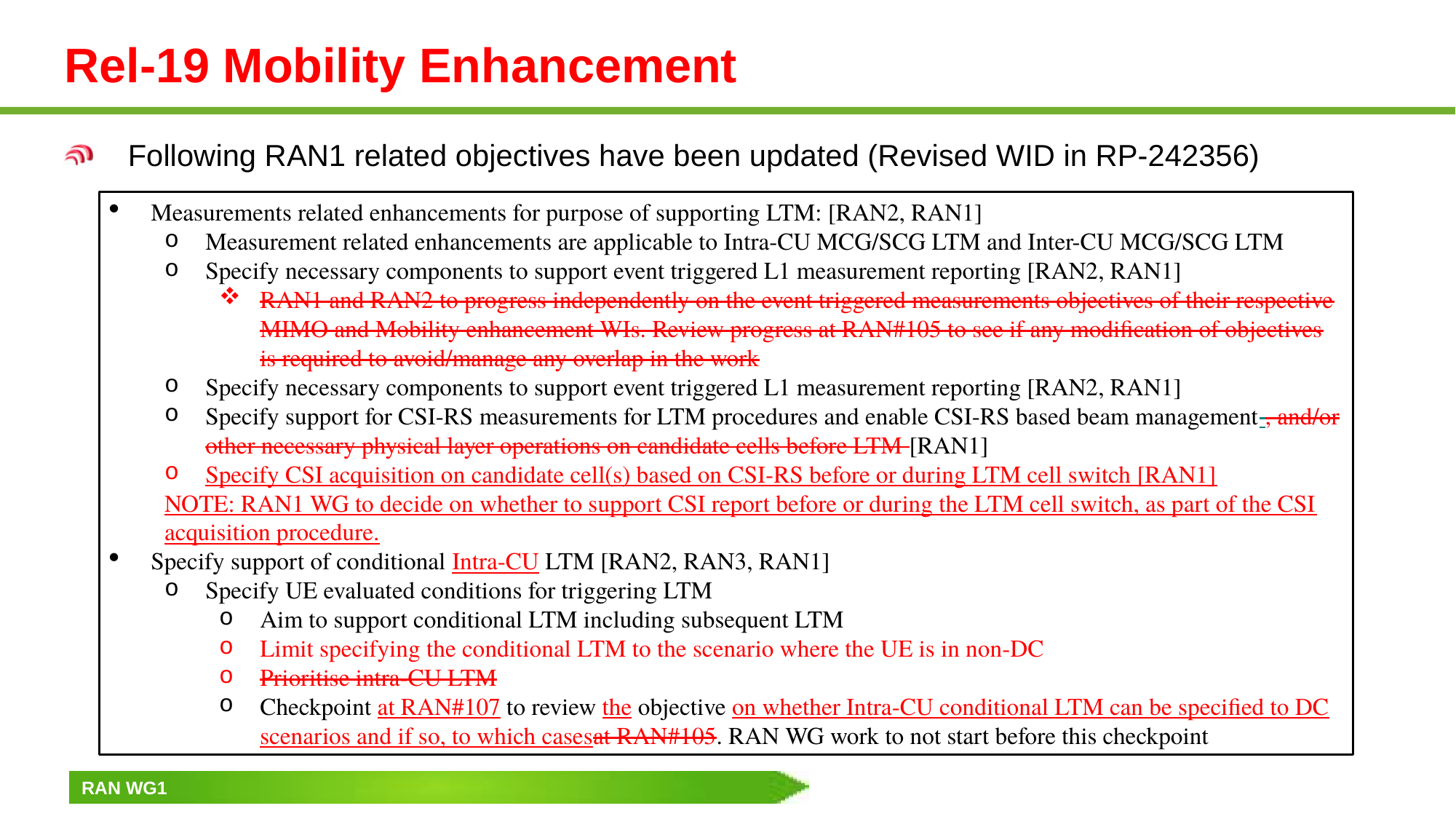

# Rel-19 Mobility Enhancement
Following RAN1 related objectives have been updated (Revised WID in RP-242356)

Measurements related enhancements for purpose of supporting LTM: [RAN2, RAN1]
Measurement related enhancements are applicable to Intra-CU MCG/SCG LTM and Inter-CU MCG/SCG LTM
Specify necessary components to support event triggered L1 measurement reporting [RAN2, RAN1]
RAN1 and RAN2 to progress independently on the event triggered measurements objectives of their respective MIMO and Mobility enhancement WIs. Review progress at RAN#105 to see if any modification of objectives is required to avoid/manage any overlap in the work
Specify necessary components to support event triggered L1 measurement reporting [RAN2, RAN1]
Specify support for CSI-RS measurements for LTM procedures and enable CSI-RS based beam management , and/or other necessary physical layer operations on candidate cells before LTM [RAN1]
Specify CSI acquisition on candidate cell(s) based on CSI-RS before or during LTM cell switch [RAN1]
NOTE: RAN1 WG to decide on whether to support CSI report before or during the LTM cell switch, as part of the CSI acquisition procedure.
Specify support of conditional Intra-CU LTM [RAN2, RAN3, RAN1]
Specify UE evaluated conditions for triggering LTM
Aim to support conditional LTM including subsequent LTM
Limit specifying the conditional LTM to the scenario where the UE is in non-DC
Prioritise intra-CU LTM
Checkpoint at RAN#107 to review the objective on whether Intra-CU conditional LTM can be specified to DC scenarios and if so, to which casesat RAN#105. RAN WG work to not start before this checkpoint